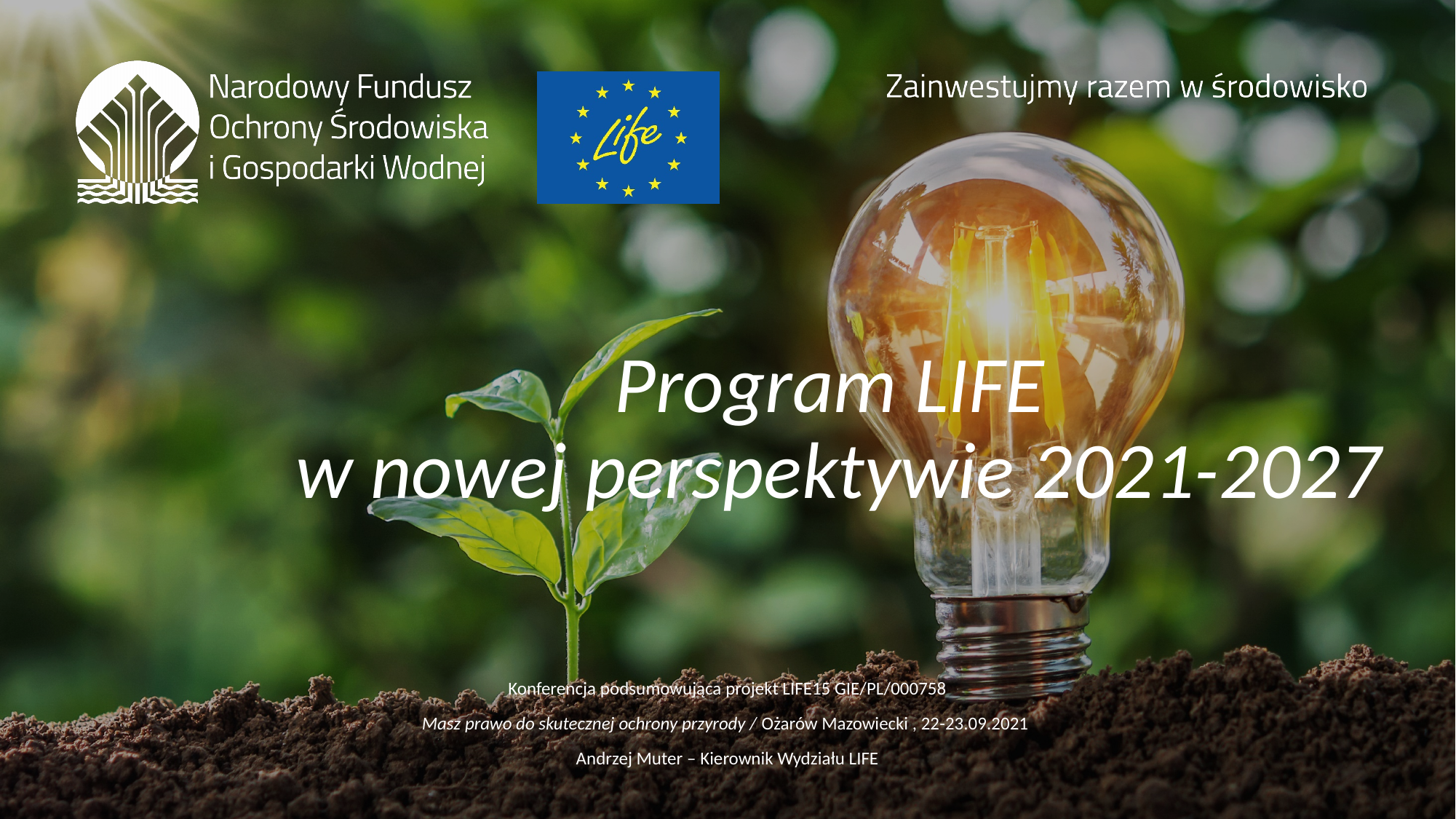

# Program LIFE w nowej perspektywie 2021-2027
Konferencja podsumowująca projekt LIFE15 GIE/PL/000758
Masz prawo do skutecznej ochrony przyrody / Ożarów Mazowiecki , 22-23.09.2021
Andrzej Muter – Kierownik Wydziału LIFE